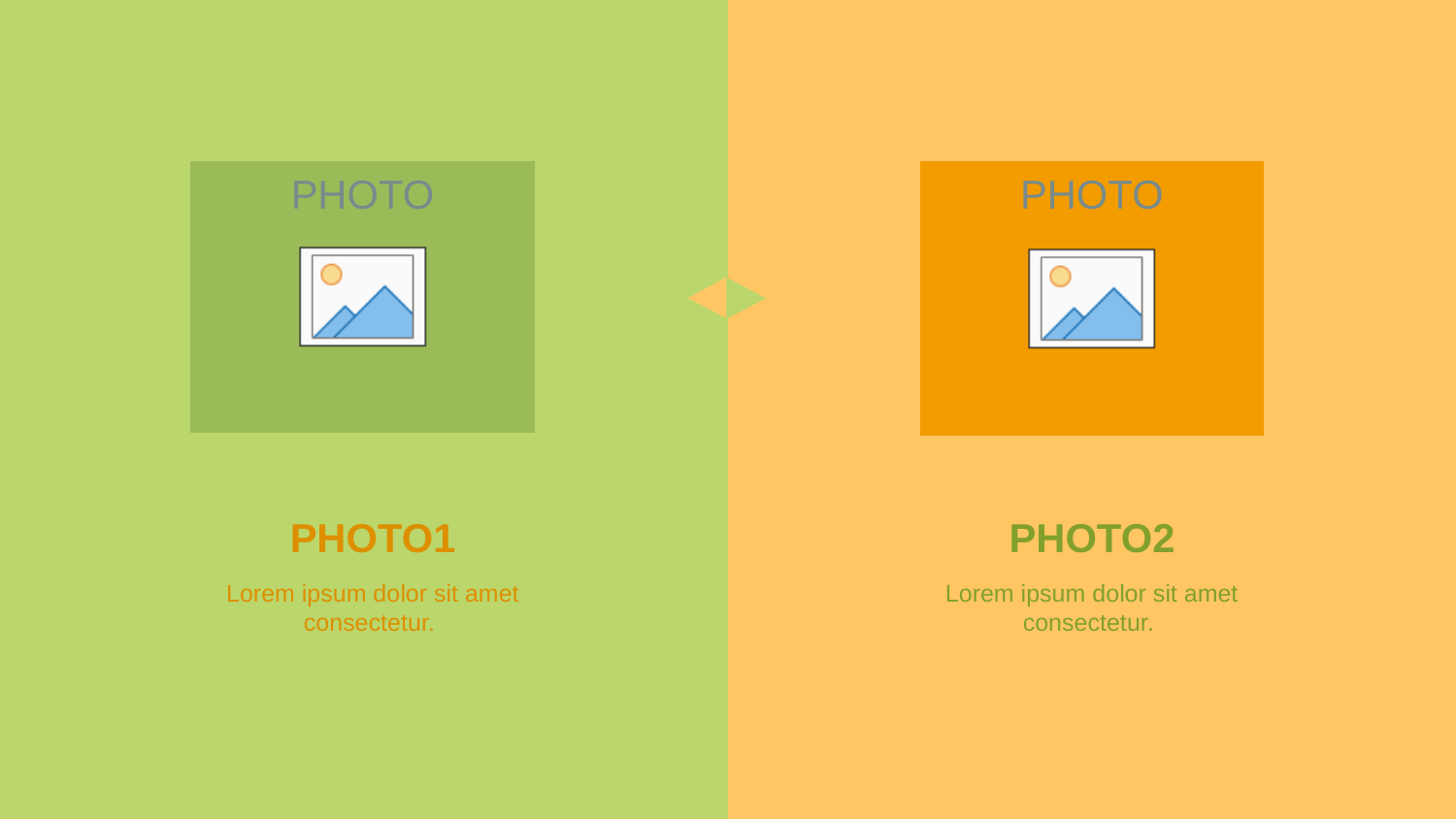

PHOTO1
Lorem ipsum dolor sit amet consectetur.
PHOTO2
Lorem ipsum dolor sit amet consectetur.